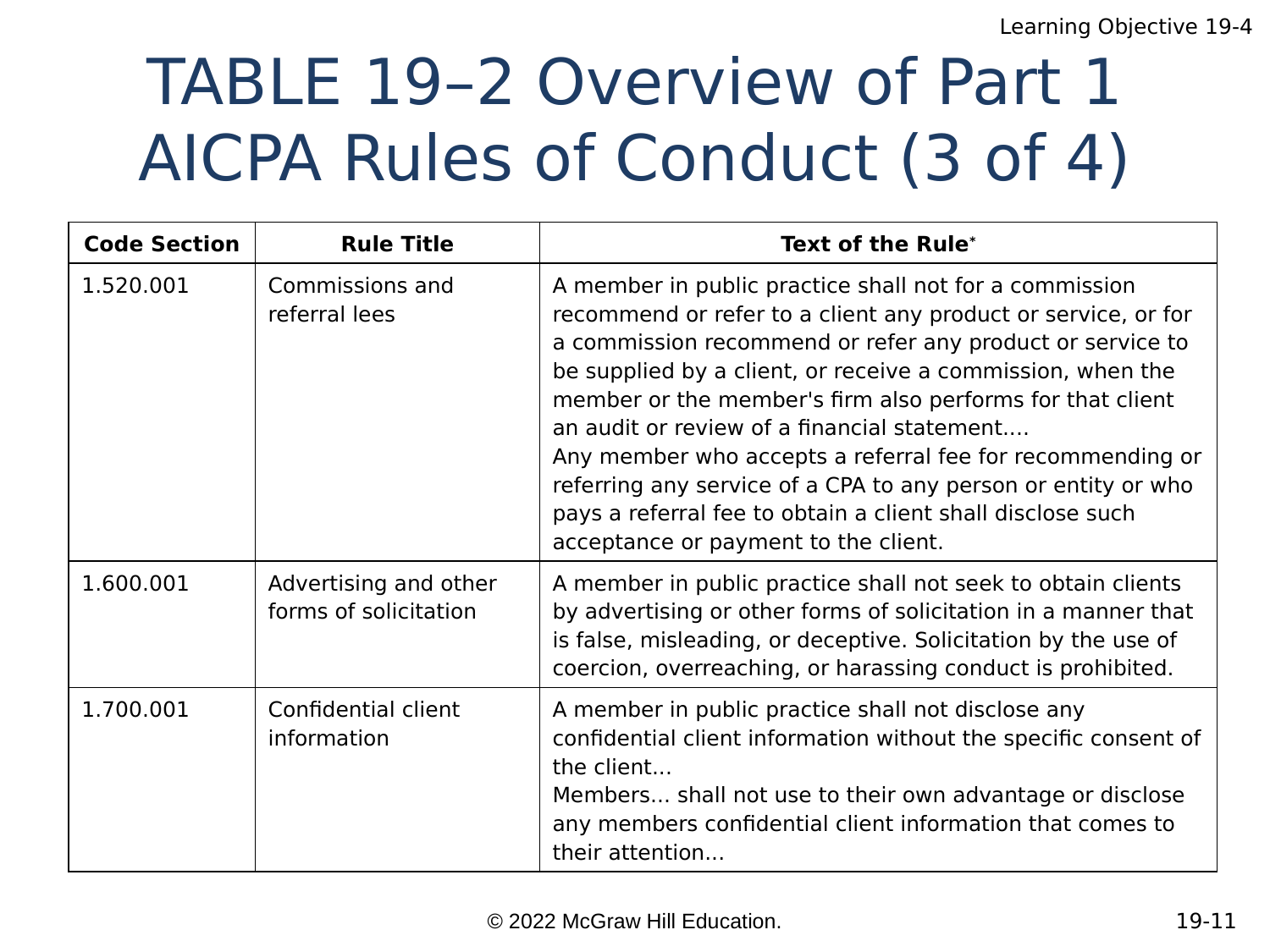

Learning Objective 19-4
# TABLE 19–2 Overview of Part 1 AICPA Rules of Conduct (3 of 4)
| Code Section | Rule Title | Text of the Rule\* |
| --- | --- | --- |
| 1.520.001 | Commissions and referral lees | A member in public practice shall not for a commission recommend or refer to a client any product or service, or for a commission recommend or refer any product or service to be supplied by a client, or receive a commission, when the member or the member's firm also performs for that client an audit or review of a financial statement.... Any member who accepts a referral fee for recommending or referring any service of a CPA to any person or entity or who pays a referral fee to obtain a client shall disclose such acceptance or payment to the client. |
| 1.600.001 | Advertising and other forms of solicitation | A member in public practice shall not seek to obtain clients by advertising or other forms of solicitation in a manner that is false, misleading, or deceptive. Solicitation by the use of coercion, overreaching, or harassing conduct is prohibited. |
| 1.700.001 | Confidential client information | A member in public practice shall not disclose any confidential client information without the specific consent of the client... Members... shall not use to their own advantage or disclose any members confidential client information that comes to their attention... |